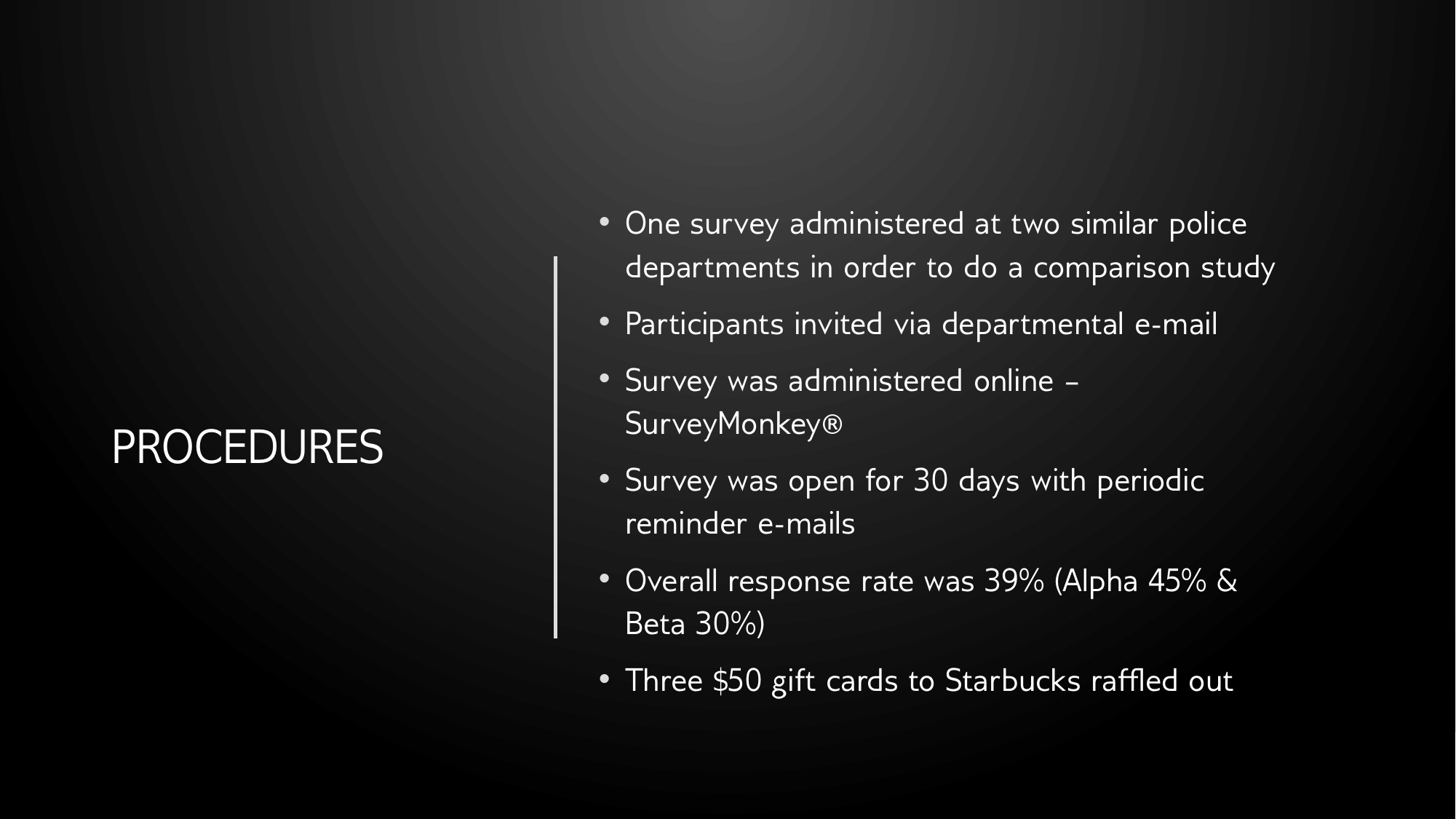

# PROCEDURES
One survey administered at two similar police departments in order to do a comparison study
Participants invited via departmental e-mail
Survey was administered online – SurveyMonkey®
Survey was open for 30 days with periodic reminder e-mails
Overall response rate was 39% (Alpha 45% & Beta 30%)
Three $50 gift cards to Starbucks raffled out